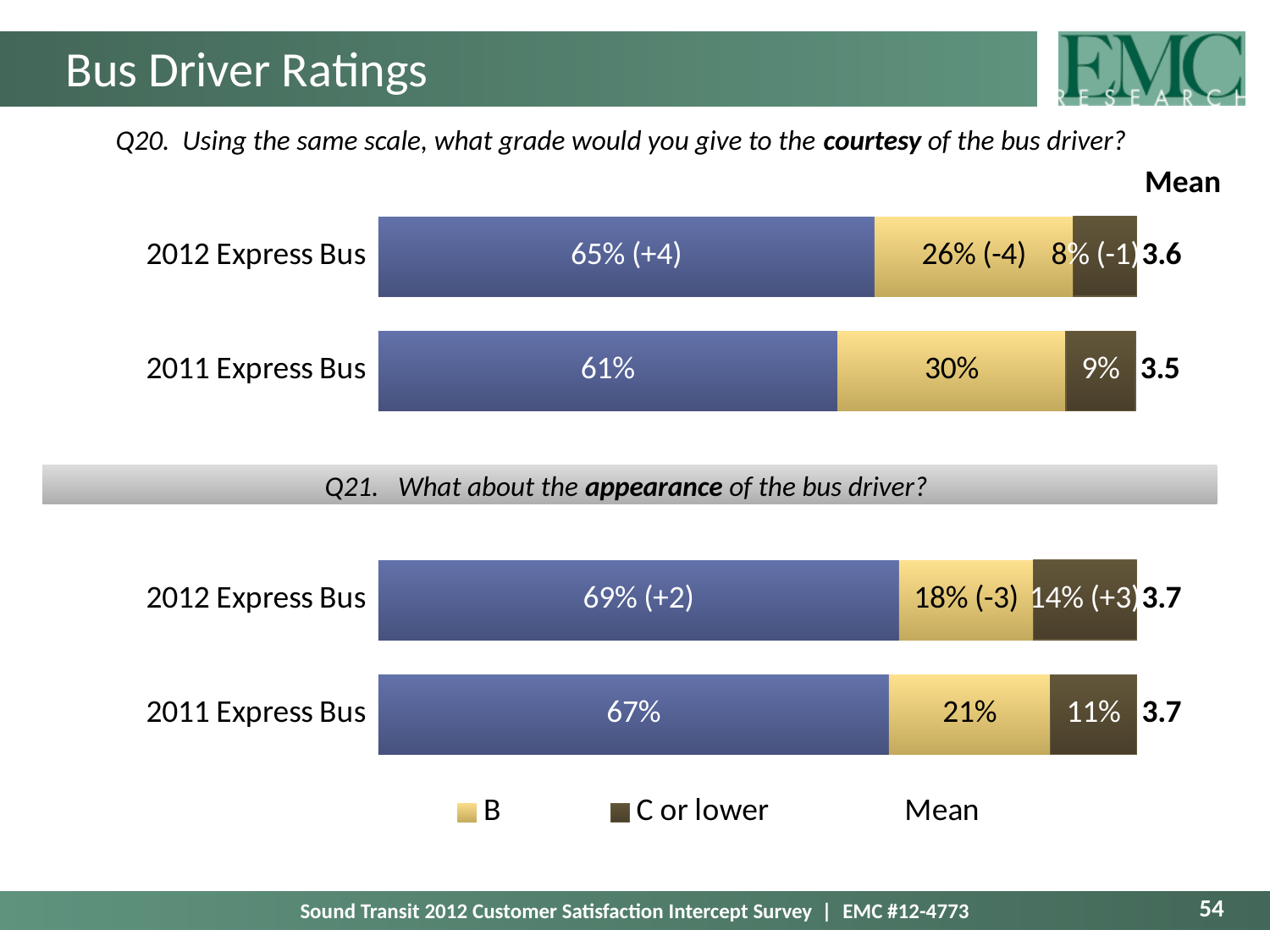

# Bus Driver Ratings
Q20.  Using the same scale, what grade would you give to the courtesy of the bus driver?
Mean

### Chart

| Category | A | B | C or lower | Mean |
|---|---|---|---|---|
| 2012 Express Bus | 0.6542255746408023 | 0.2619056592024749 | 0.08386876615672306 | 3.568273414561055 |
| 2011 Express Bus | 0.6053549300756204 | 0.3014420468131661 | 0.09142094862366526 | 3.537878787878773 |
|  | None | None | None | None |
| 2012 Express Bus | 0.6865737761355184 | 0.17690805096477913 | 0.13651817289970083 | 3.7266258040357454 |
| 2011 Express Bus | 0.6732673267326684 | 0.21287128712871145 | 0.11386138613861319 | 3.706521739130425 |
Q21.   What about the appearance of the bus driver?